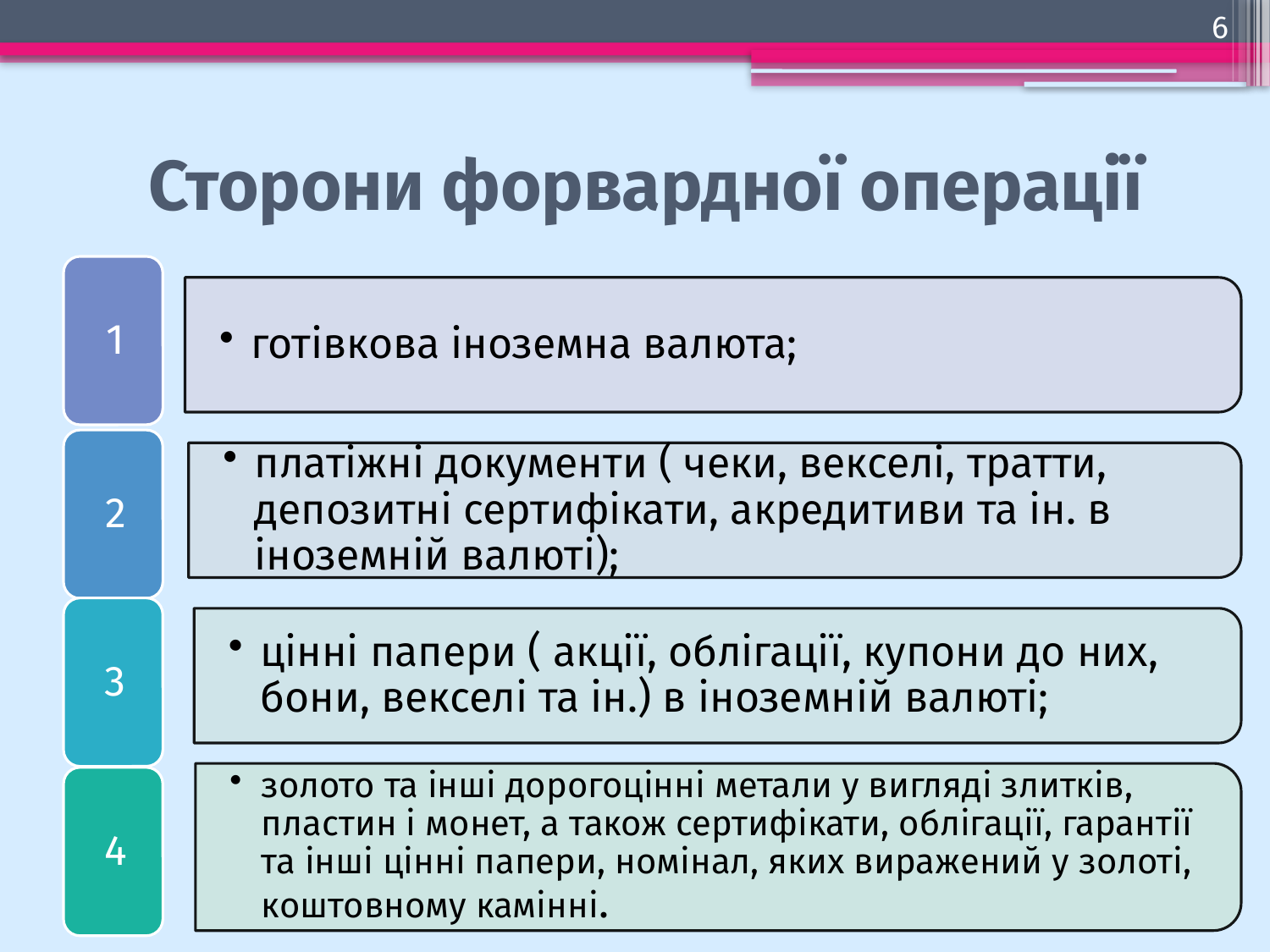

6
# Сторони форвардної операції
готівкова іноземна валюта;
1
платіжні документи ( чеки, векселі, тратти, депозитні сертифікати, акредитиви та ін. в іноземній валюті);
2
цінні папери ( акції, облігації, купони до них, бони, векселі та ін.) в іноземній валюті;
3
золото та інші дорогоцінні метали у вигляді злитків, пластин і монет, а також сертифікати, облігації, гарантії та інші цінні папери, номінал, яких виражений у золоті, коштовному камінні.
4